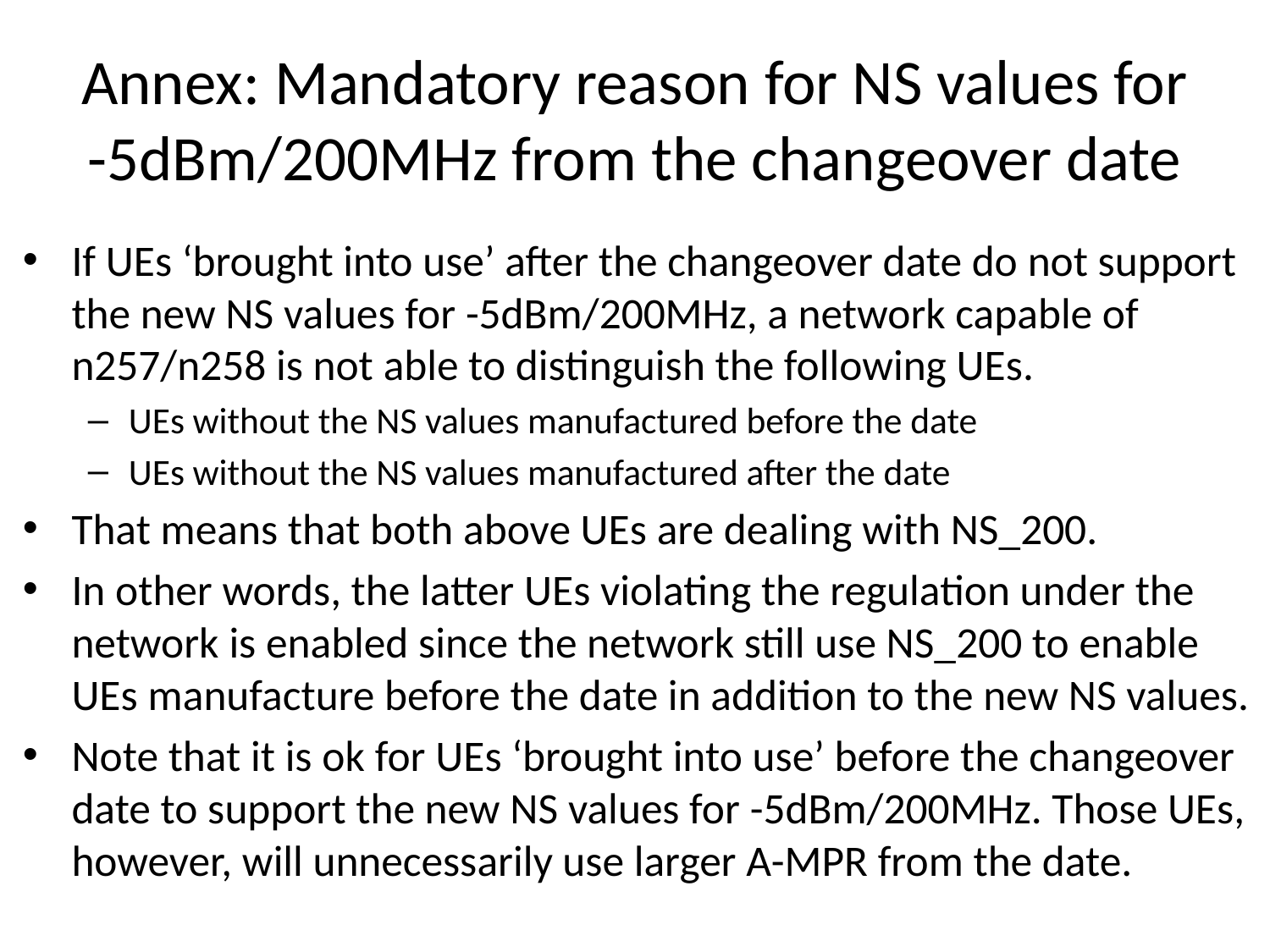

# Annex: Mandatory reason for NS values for -5dBm/200MHz from the changeover date
If UEs ‘brought into use’ after the changeover date do not support the new NS values for -5dBm/200MHz, a network capable of n257/n258 is not able to distinguish the following UEs.
UEs without the NS values manufactured before the date
UEs without the NS values manufactured after the date
That means that both above UEs are dealing with NS_200.
In other words, the latter UEs violating the regulation under the network is enabled since the network still use NS_200 to enable UEs manufacture before the date in addition to the new NS values.
Note that it is ok for UEs ‘brought into use’ before the changeover date to support the new NS values for -5dBm/200MHz. Those UEs, however, will unnecessarily use larger A-MPR from the date.